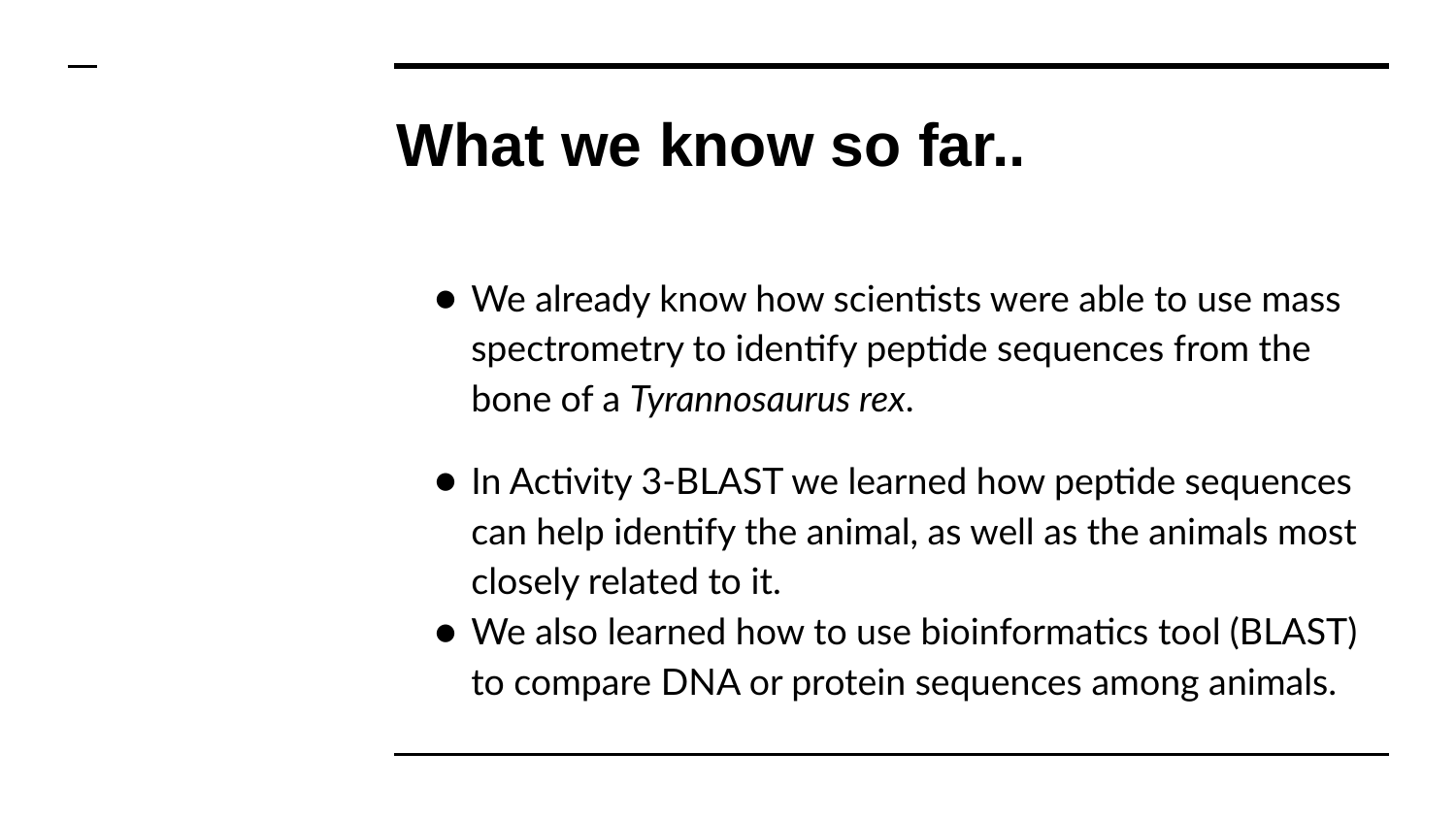

# What we know so far..
We already know how scientists were able to use mass spectrometry to identify peptide sequences from the bone of a Tyrannosaurus rex.
In Activity 3-BLAST we learned how peptide sequences can help identify the animal, as well as the animals most closely related to it.
We also learned how to use bioinformatics tool (BLAST) to compare DNA or protein sequences among animals.